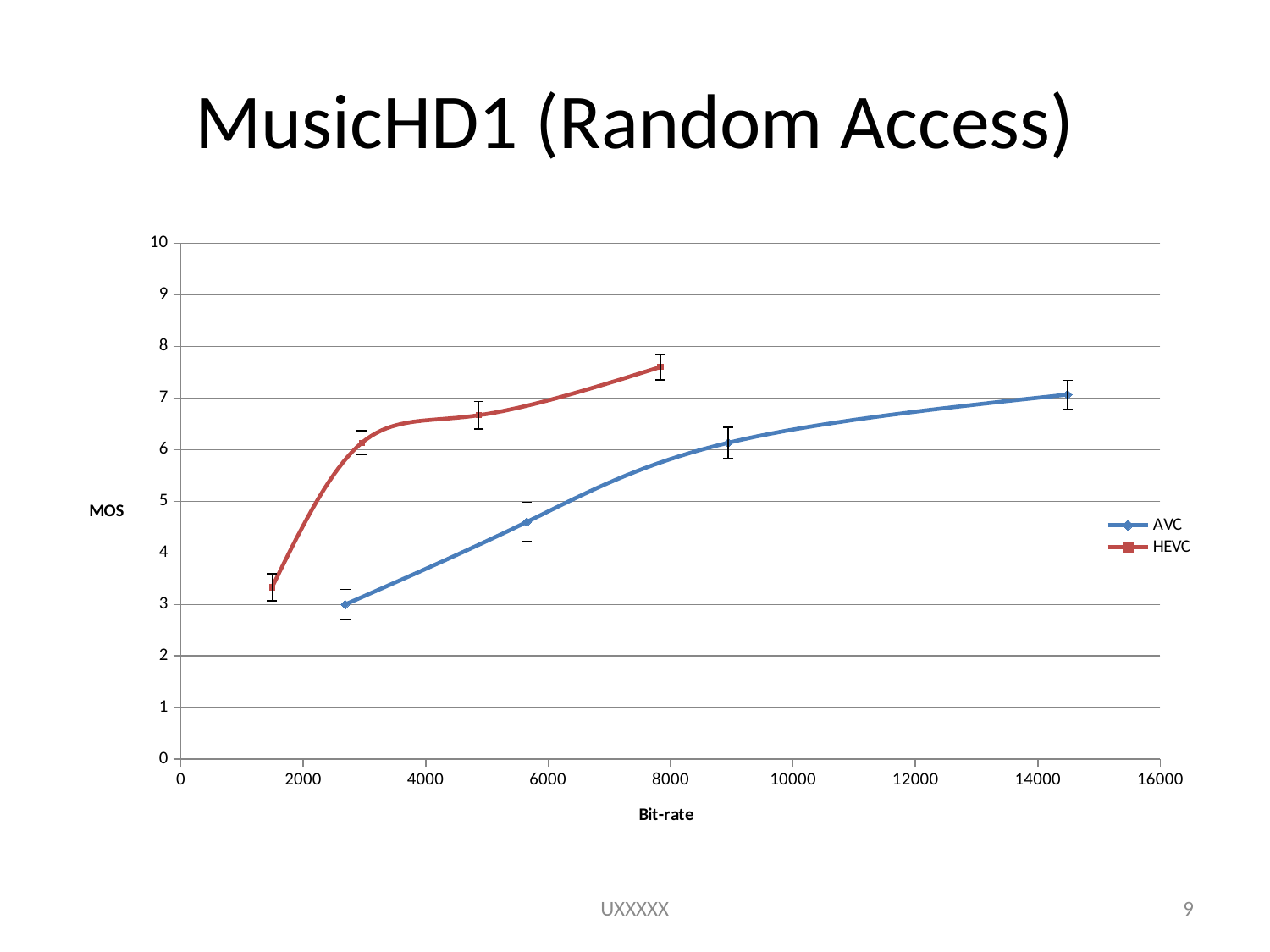

# MusicHD1 (Random Access)

### Chart

| Category | AVC | HEVC |
|---|---|---|
UXXXXX
9